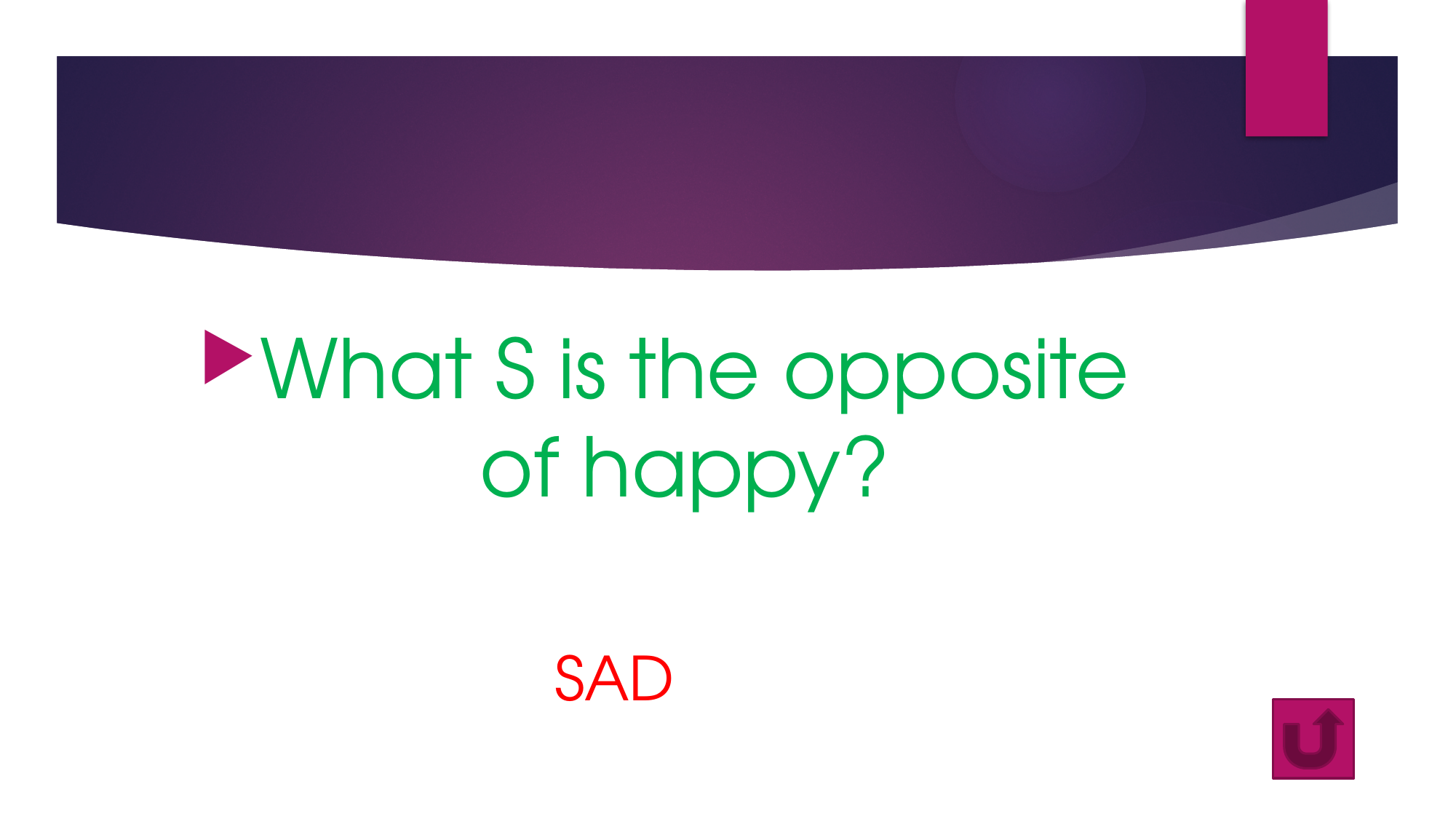

#
What S is the opposite of happy?
SAD